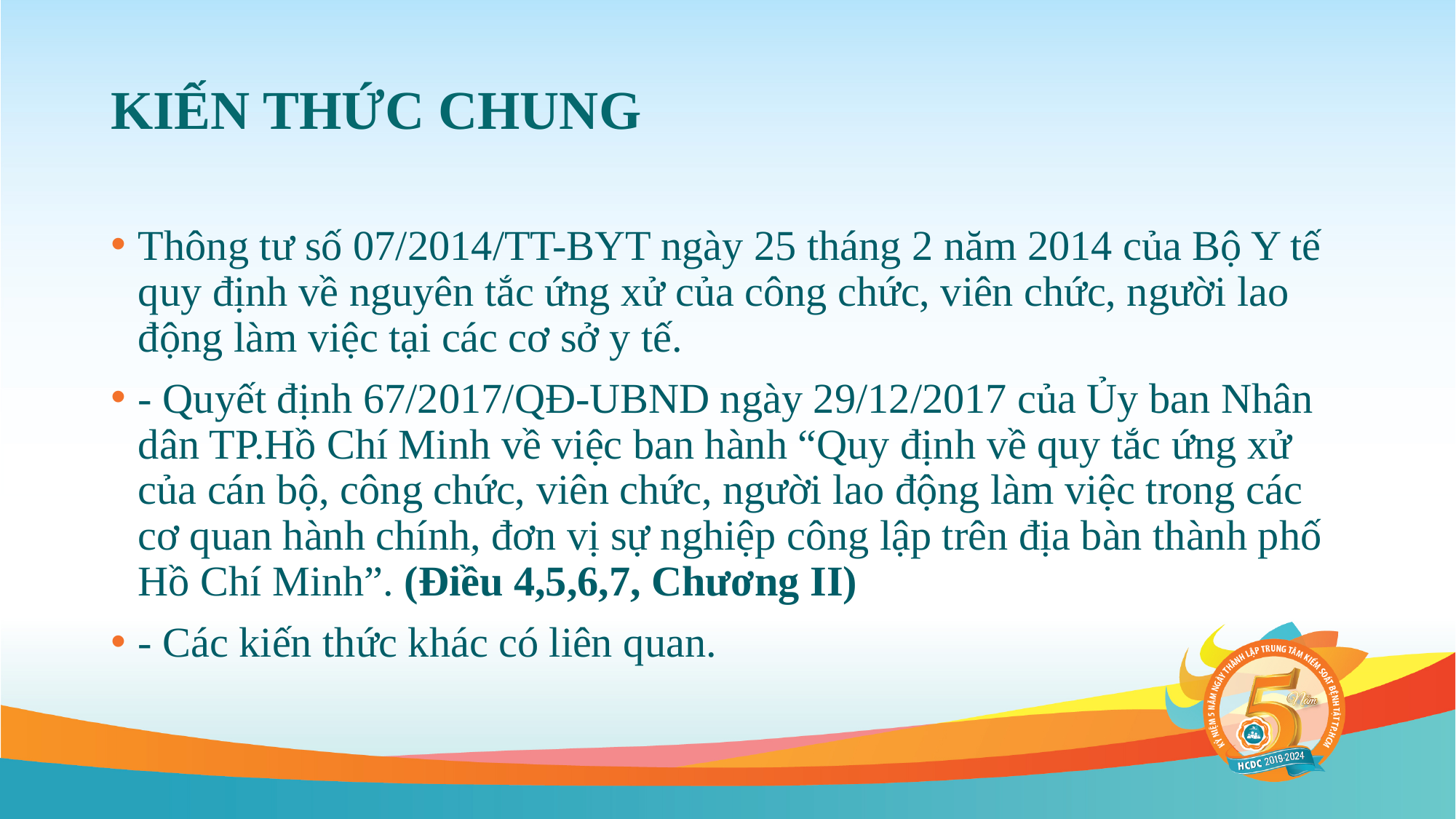

# KIẾN THỨC CHUNG
Thông tư số 07/2014/TT-BYT ngày 25 tháng 2 năm 2014 của Bộ Y tế quy định về nguyên tắc ứng xử của công chức, viên chức, người lao động làm việc tại các cơ sở y tế.
- Quyết định 67/2017/QĐ-UBND ngày 29/12/2017 của Ủy ban Nhân dân TP.Hồ Chí Minh về việc ban hành “Quy định về quy tắc ứng xử của cán bộ, công chức, viên chức, người lao động làm việc trong các cơ quan hành chính, đơn vị sự nghiệp công lập trên địa bàn thành phố Hồ Chí Minh”. (Điều 4,5,6,7, Chương II)
- Các kiến thức khác có liên quan.